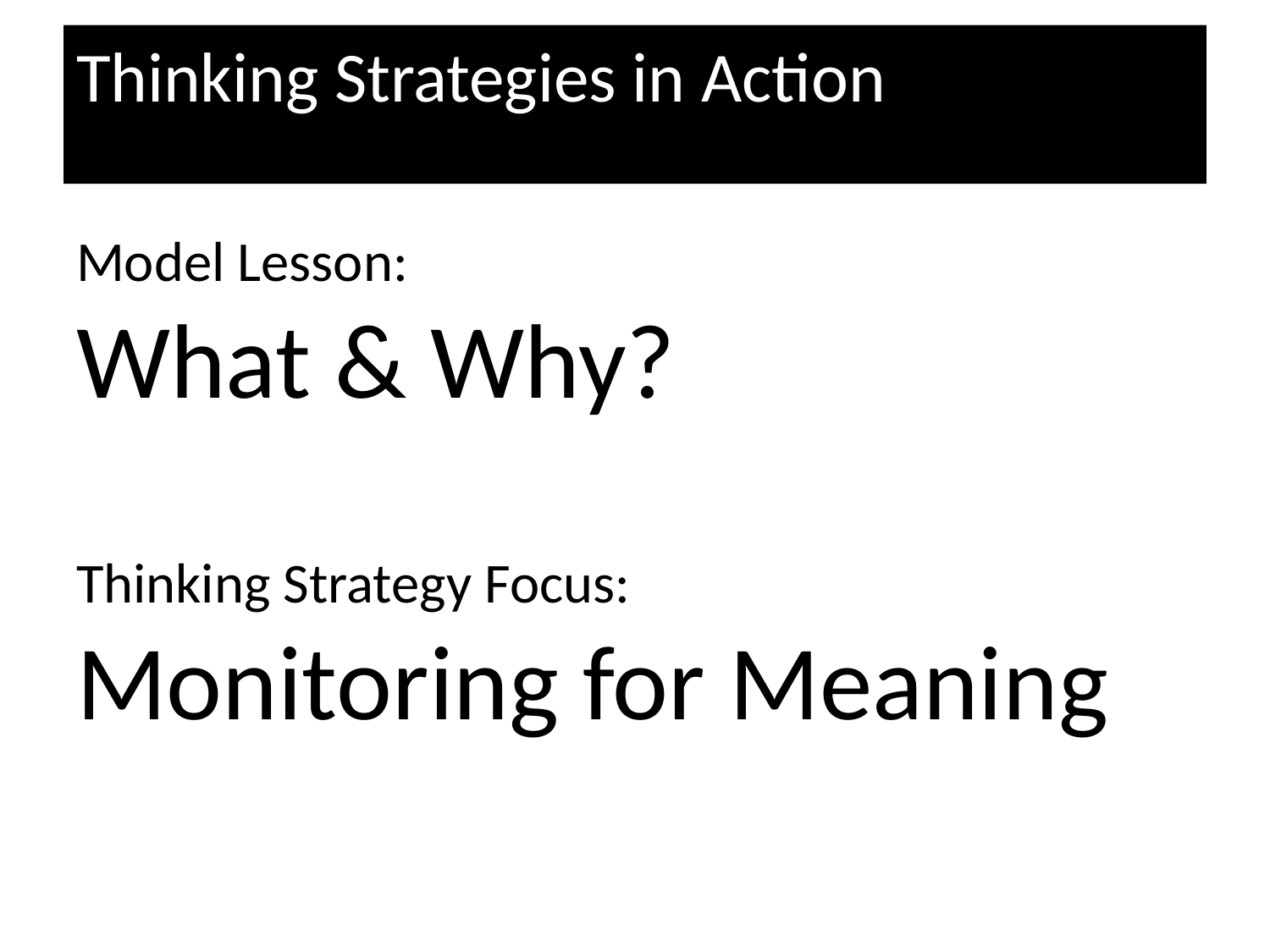

# Thinking Strategies in Action
Model Lesson:
What & Why?

Thinking Strategy Focus:
Monitoring for Meaning